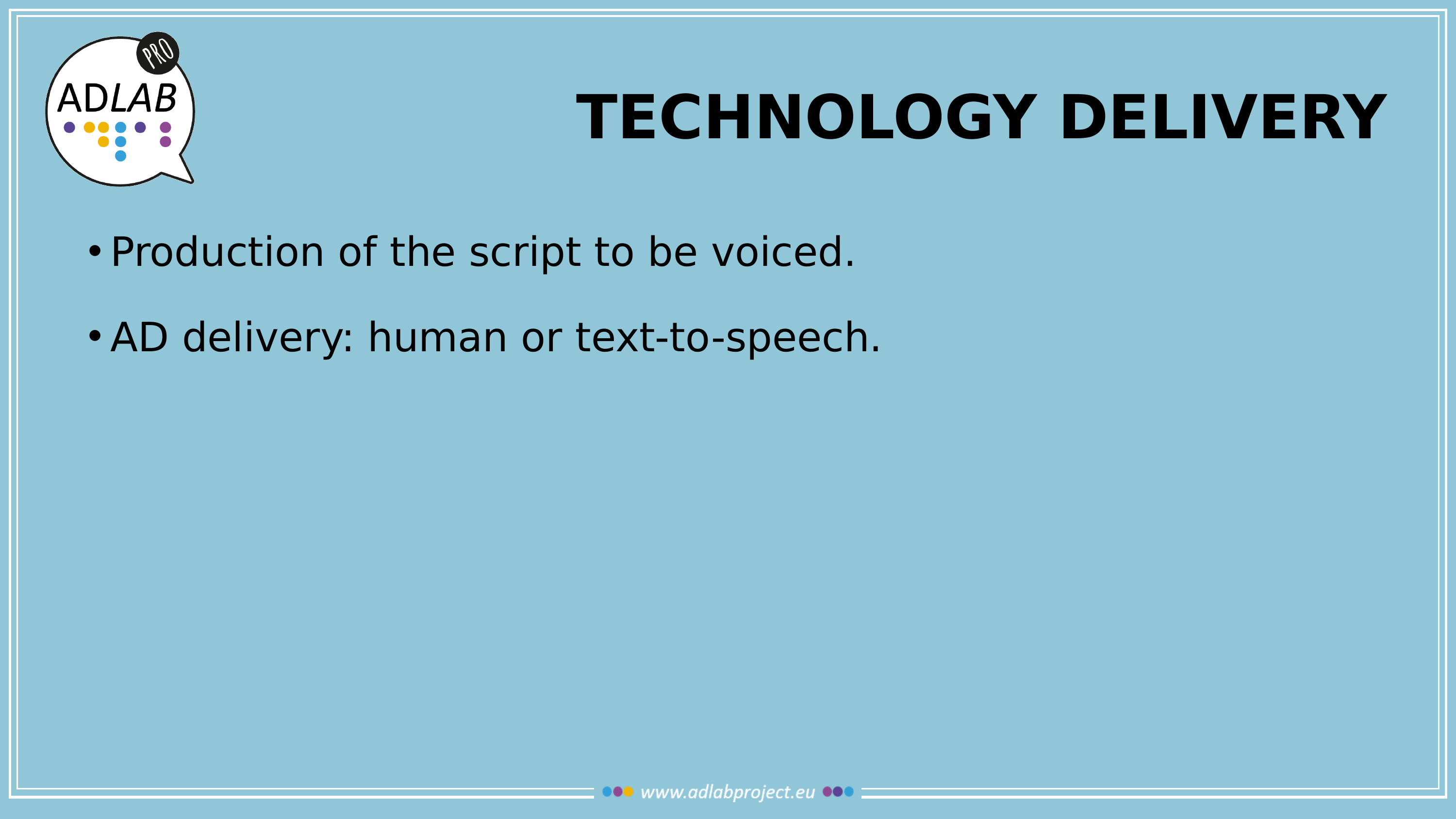

# TECHNOLOGY DELIVERY
Production of the script to be voiced.
AD delivery: human or text-to-speech.